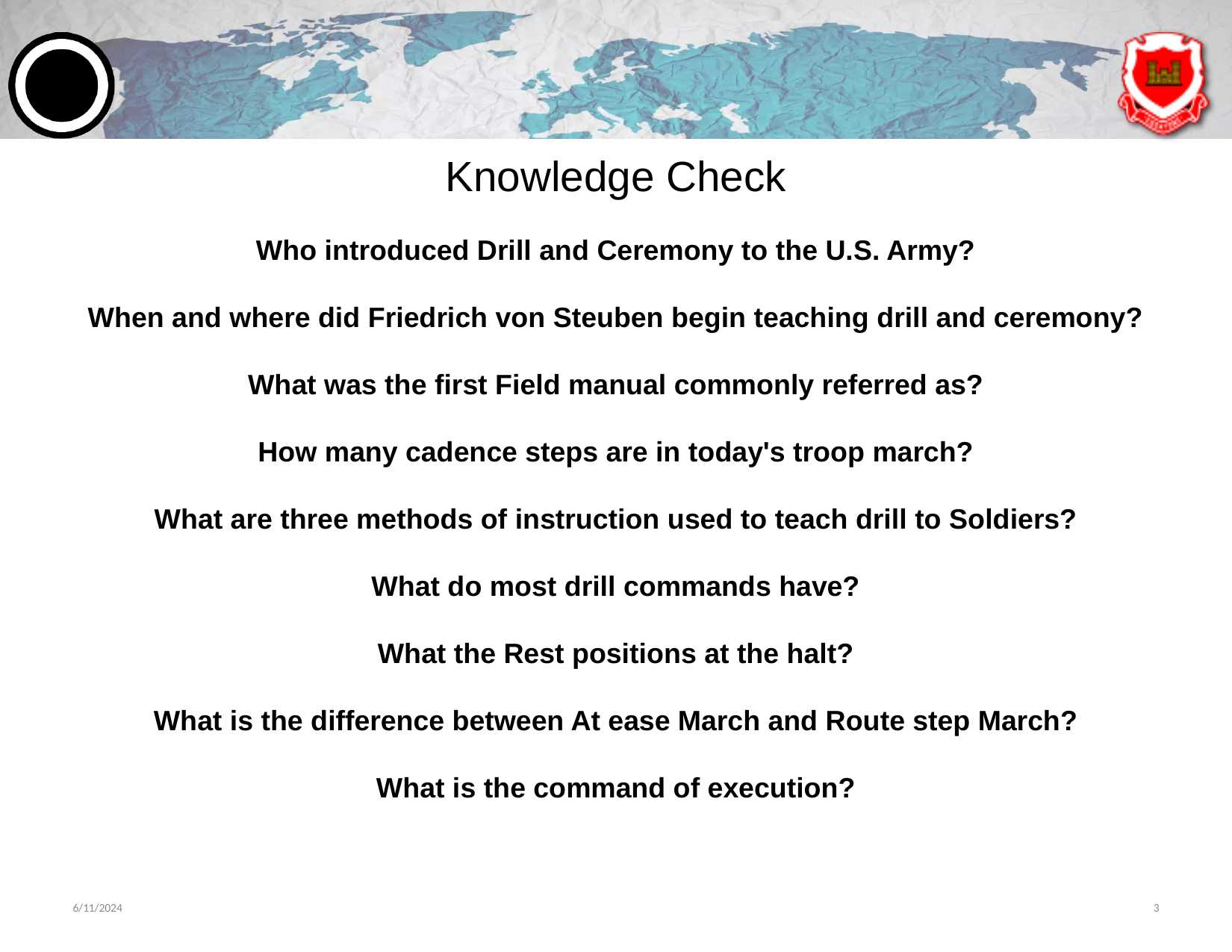

# Knowledge Check
Who introduced Drill and Ceremony to the U.S. Army?

When and where did Friedrich von Steuben begin teaching drill and ceremony?

What was the first Field manual commonly referred as?

How many cadence steps are in today's troop march?

What are three methods of instruction used to teach drill to Soldiers?

What do most drill commands have?

What the Rest positions at the halt?

What is the difference between At ease March and Route step March?

What is the command of execution?
6/11/2024
3